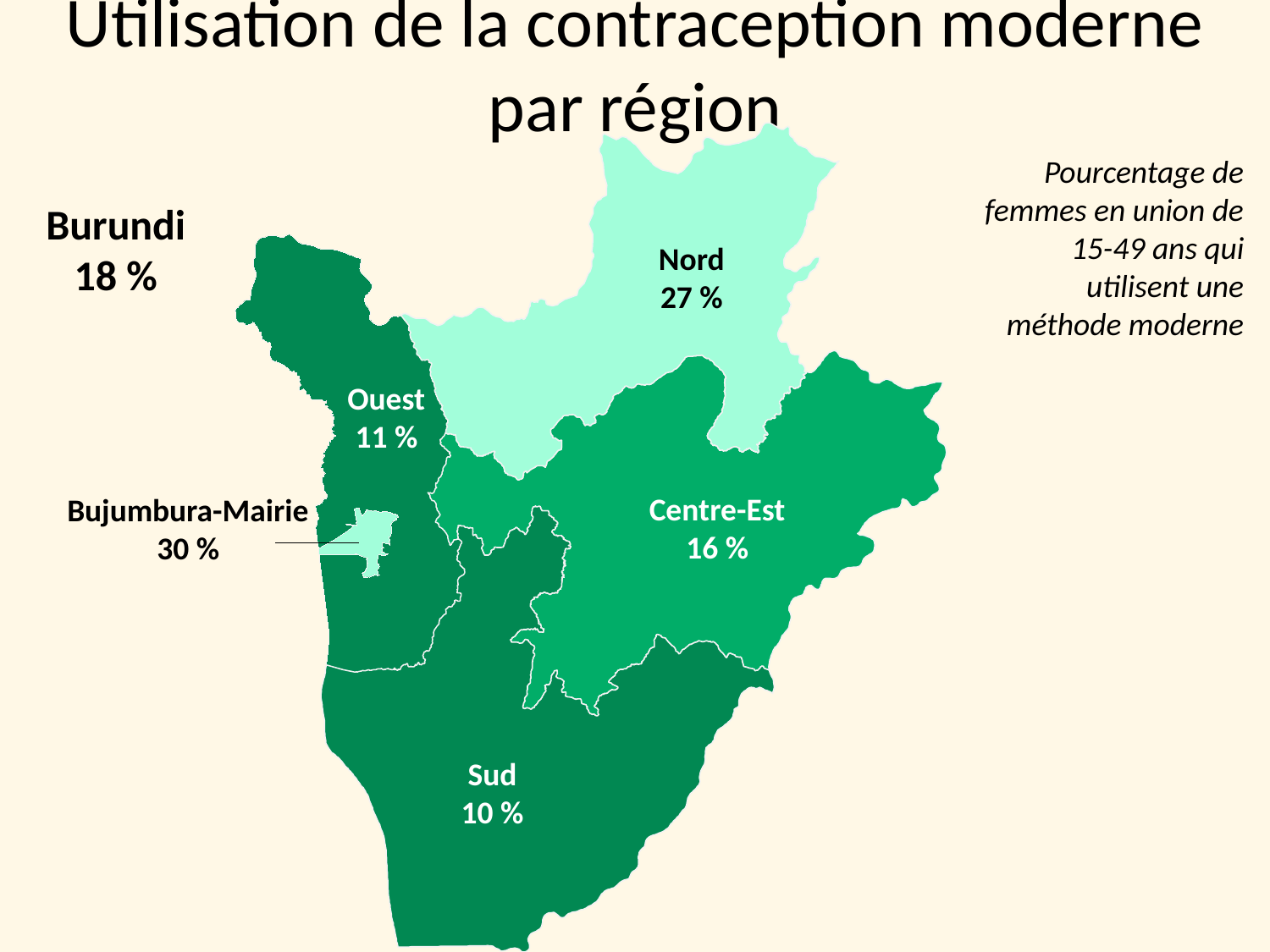

# Utilisation de la contraception moderne par région

Nord
27 %

Ouest
11 %
Centre-Est
16 %
Bujumbura-Mairie
30 %

Sud
10 %
Pourcentage de
femmes en union de 15-49 ans qui utilisent une méthode moderne
Burundi
18 %